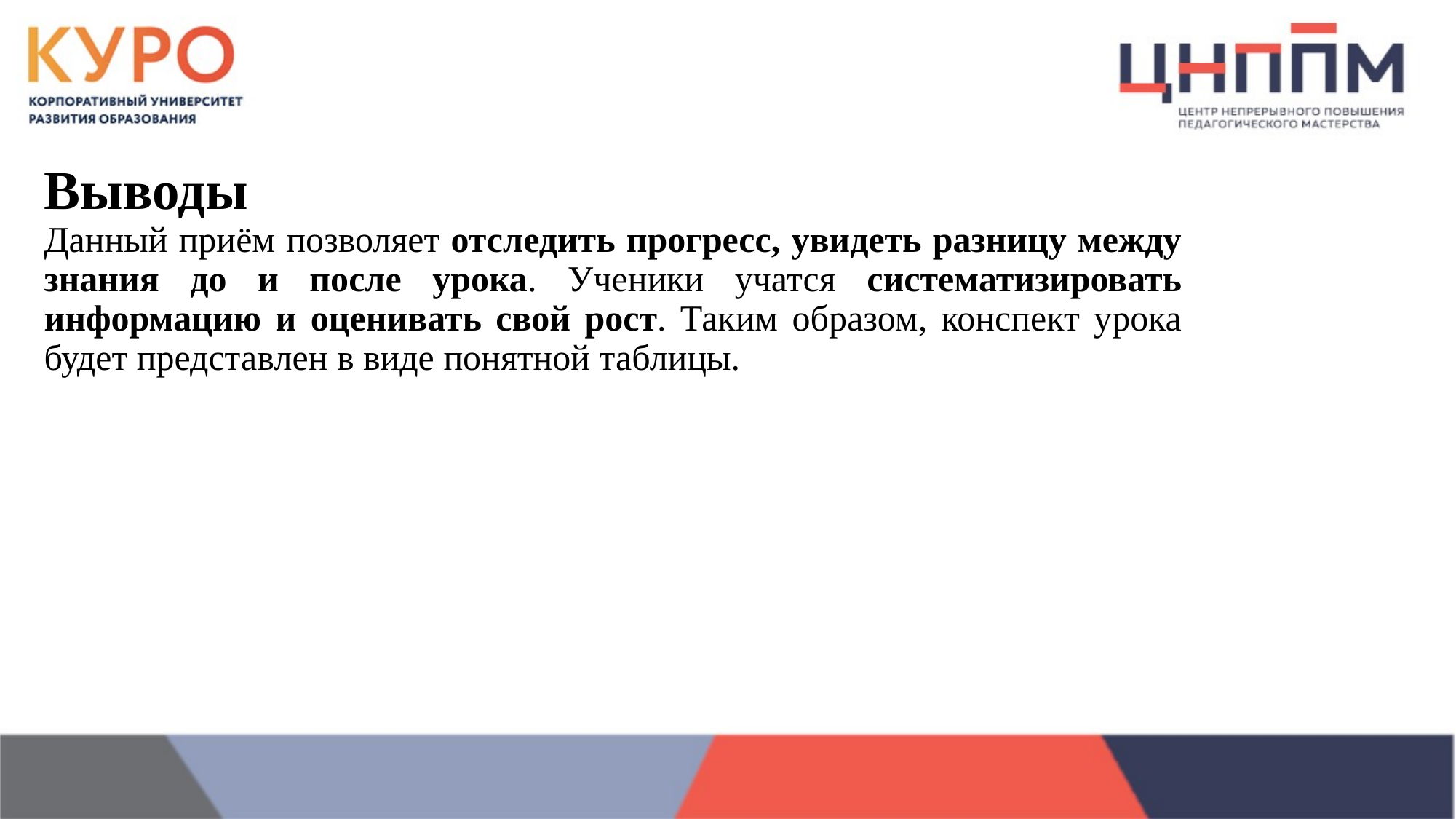

Выводы
Данный приём позволяет отследить прогресс, увидеть разницу между знания до и после урока. Ученики учатся систематизировать информацию и оценивать свой рост. Таким образом, конспект урока будет представлен в виде понятной таблицы.